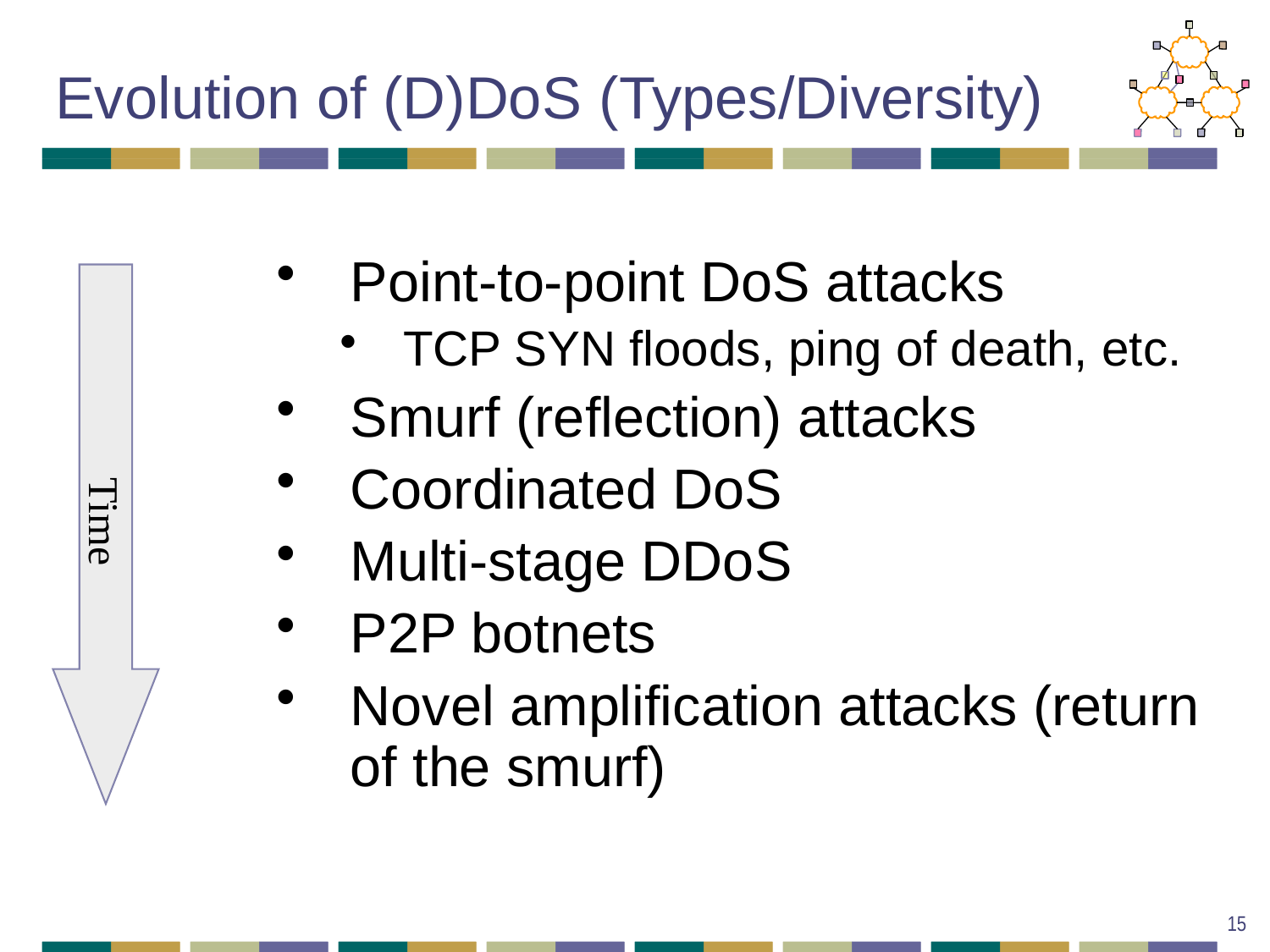

# Evolution of (D)DoS (Types/Diversity)
Point-to-point DoS attacks
TCP SYN floods, ping of death, etc.
Smurf (reflection) attacks
Coordinated DoS
Multi-stage DDoS
P2P botnets
Novel amplification attacks (return of the smurf)
                   Time
15